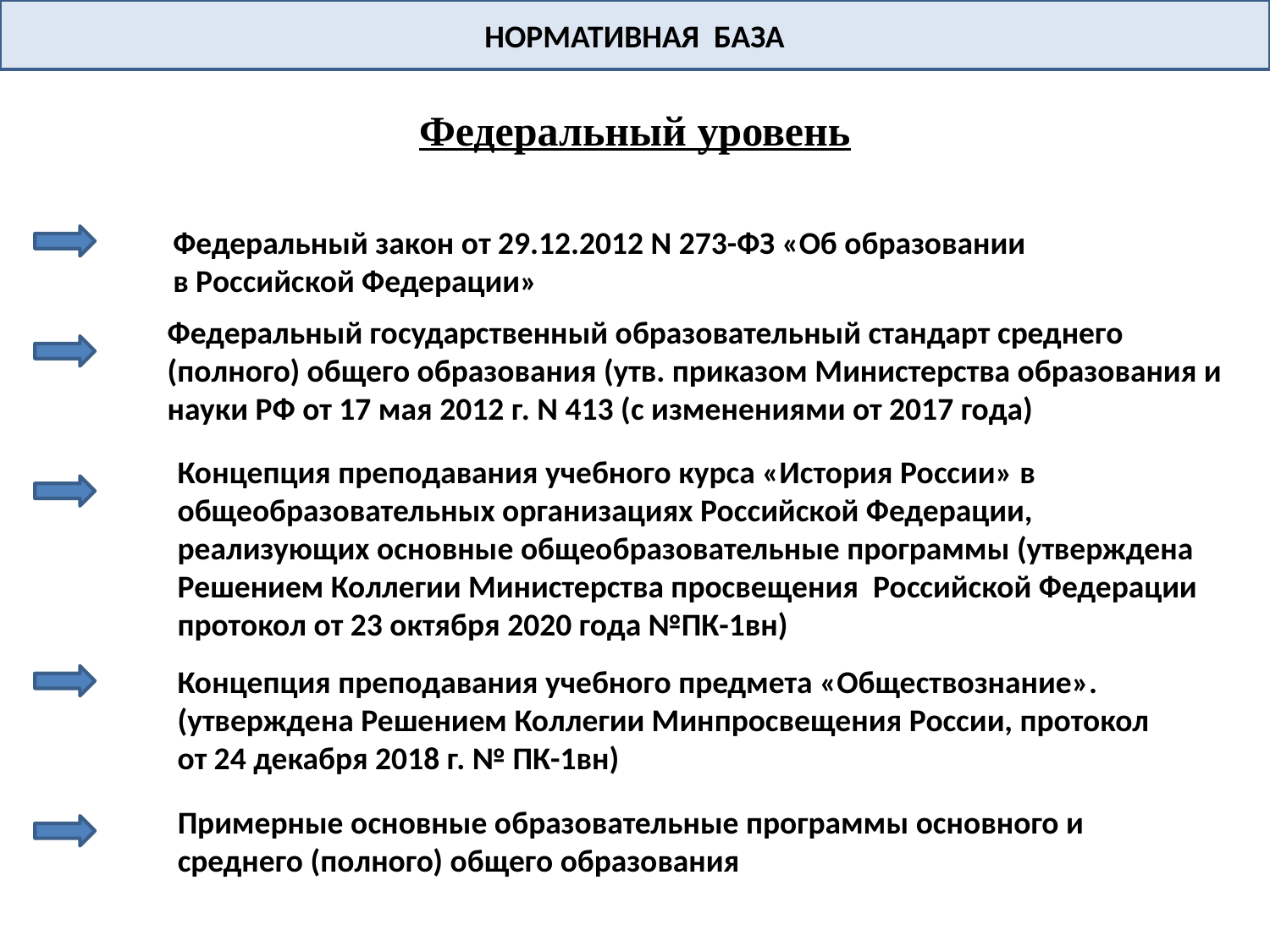

НОРМАТИВНАЯ  БАЗА
Федеральный уровень
Федеральный закон от 29.12.2012 N 273-ФЗ «Об образовании
в Российской Федерации»

Федеральный государственный образовательный стандарт среднего (полного) общего образования (утв. приказом Министерства образования и науки РФ от 17 мая 2012 г. N 413 (с изменениями от 2017 года)

Концепция преподавания учебного курса «История России» в общеобразовательных организациях Российской Федерации, реализующих основные общеобразовательные программы (утверждена  Решением Коллегии Министерства просвещения  Российской Федерации протокол от 23 октября 2020 года №ПК-1вн)

Концепция преподавания учебного предмета «Обществознание». (утверждена Решением Коллегии Минпросвещения России, протокол
от 24 декабря 2018 г. № ПК-1вн)

Примерные основные образовательные программы основного и среднего (полного) общего образования